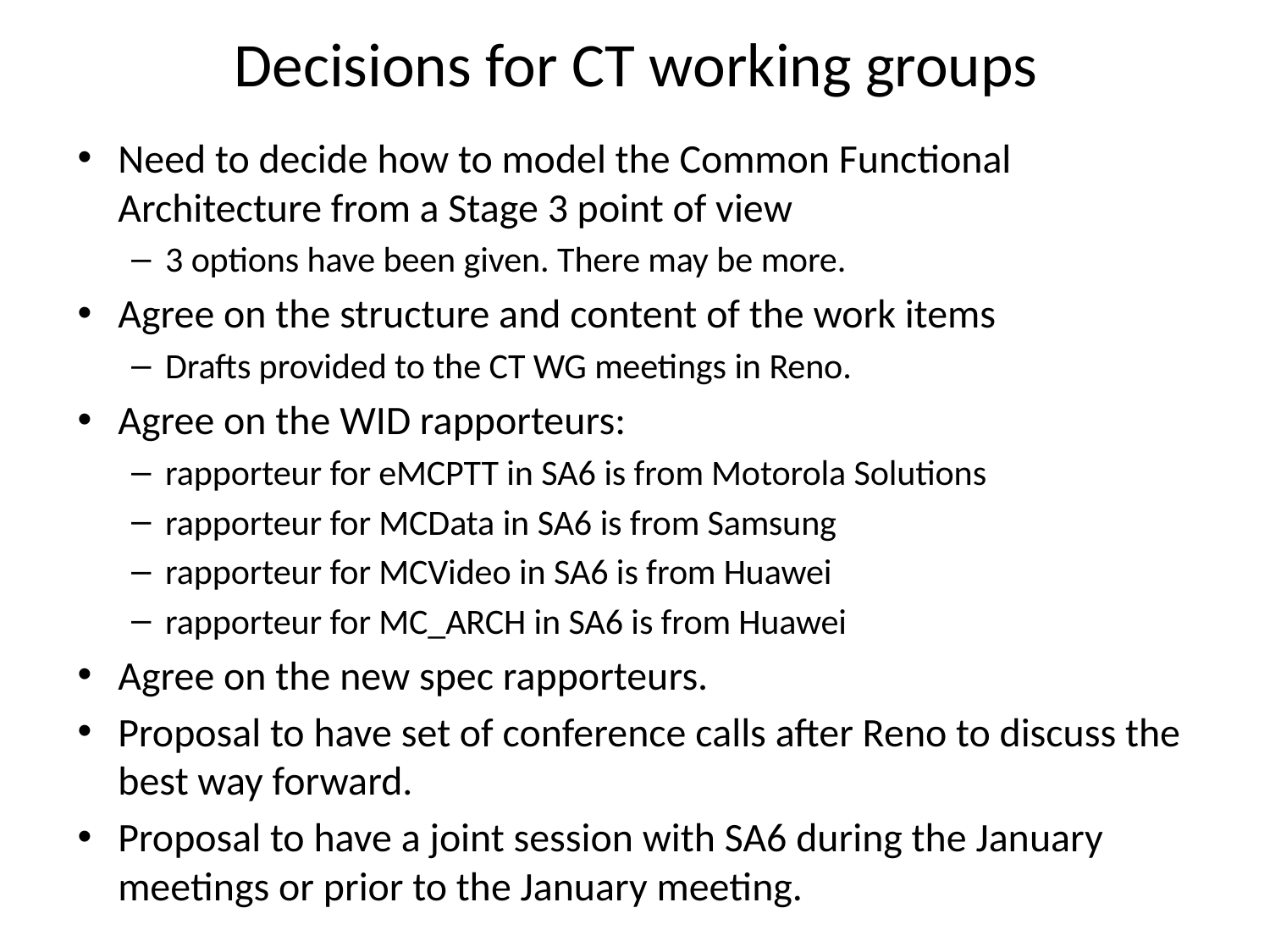

# Decisions for CT working groups
Need to decide how to model the Common Functional Architecture from a Stage 3 point of view
3 options have been given. There may be more.
Agree on the structure and content of the work items
Drafts provided to the CT WG meetings in Reno.
Agree on the WID rapporteurs:
rapporteur for eMCPTT in SA6 is from Motorola Solutions
rapporteur for MCData in SA6 is from Samsung
rapporteur for MCVideo in SA6 is from Huawei
rapporteur for MC_ARCH in SA6 is from Huawei
Agree on the new spec rapporteurs.
Proposal to have set of conference calls after Reno to discuss the best way forward.
Proposal to have a joint session with SA6 during the January meetings or prior to the January meeting.